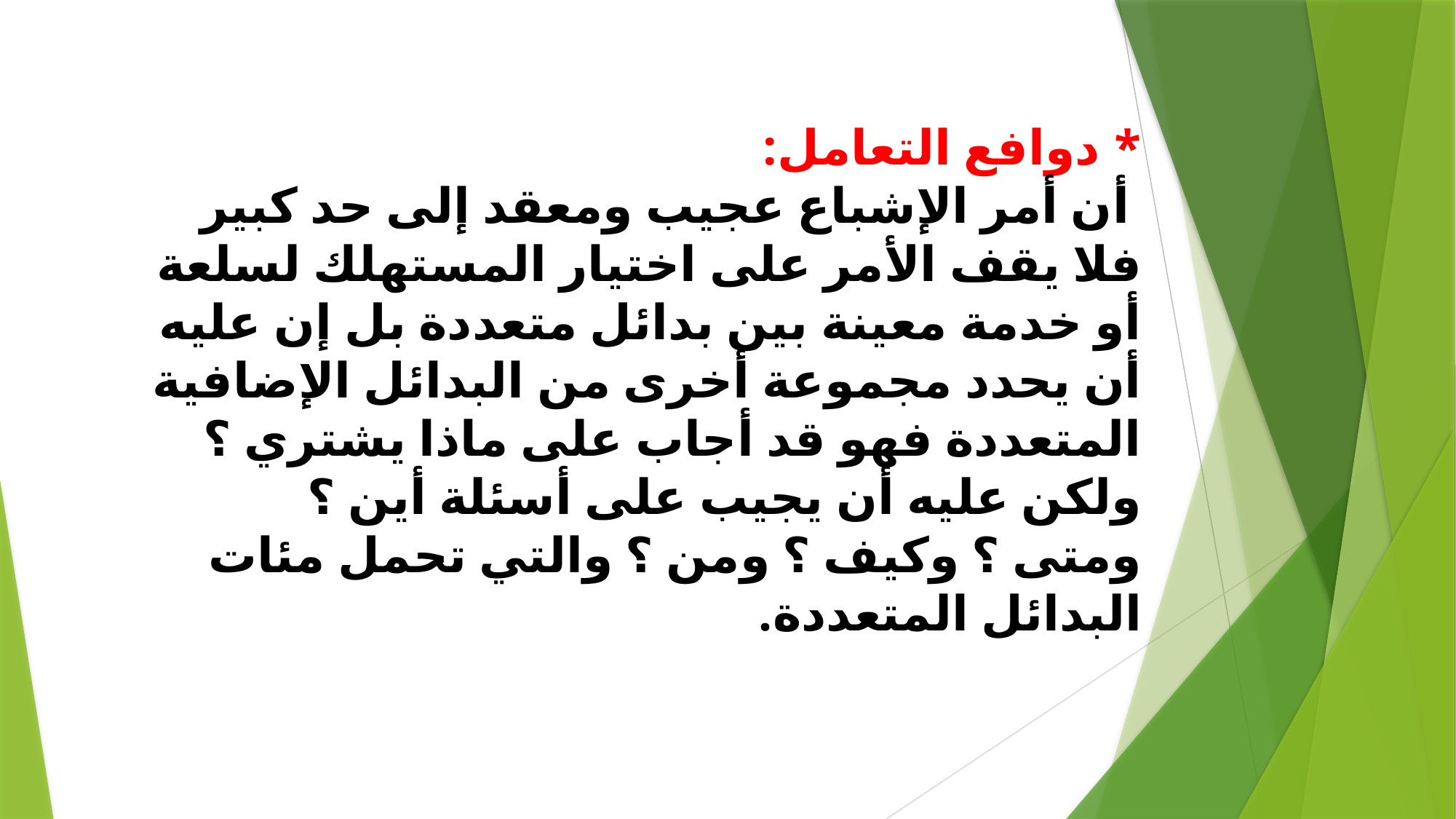

* دوافع التعامل:
 أن أمر الإشباع عجيب ومعقد إلى حد كبير فلا يقف الأمر على اختيار المستهلك لسلعة أو خدمة معينة بين بدائل متعددة بل إن عليه أن يحدد مجموعة أخرى من البدائل الإضافية المتعددة فهو قد أجاب على ماذا يشتري ؟ ولكن عليه أن يجيب على أسئلة أين ؟ ومتى ؟ وكيف ؟ ومن ؟ والتي تحمل مئات البدائل المتعددة.